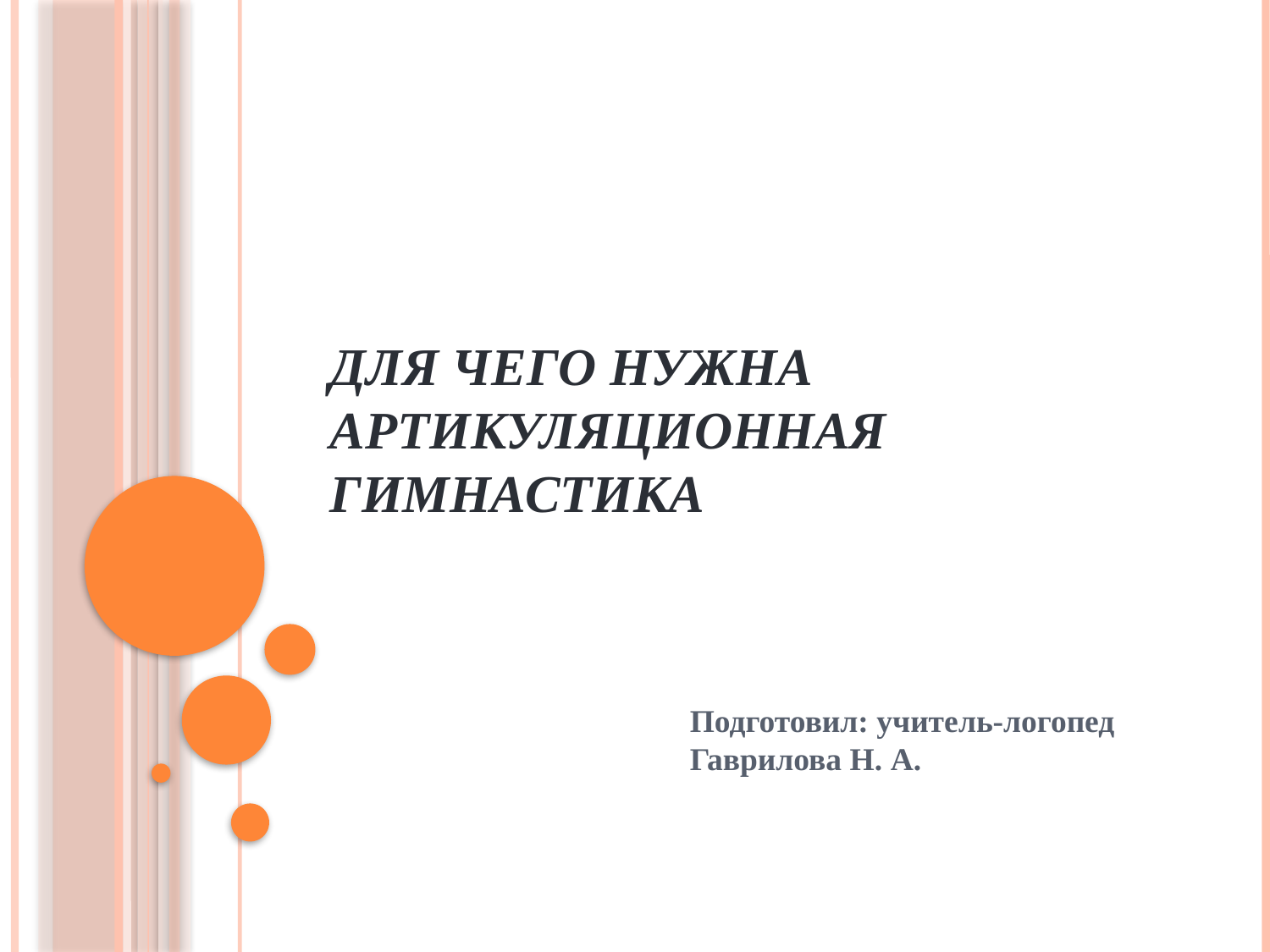

# Для чего нужна артикуляционная гимнастика
Подготовил: учитель-логопед Гаврилова Н. А.